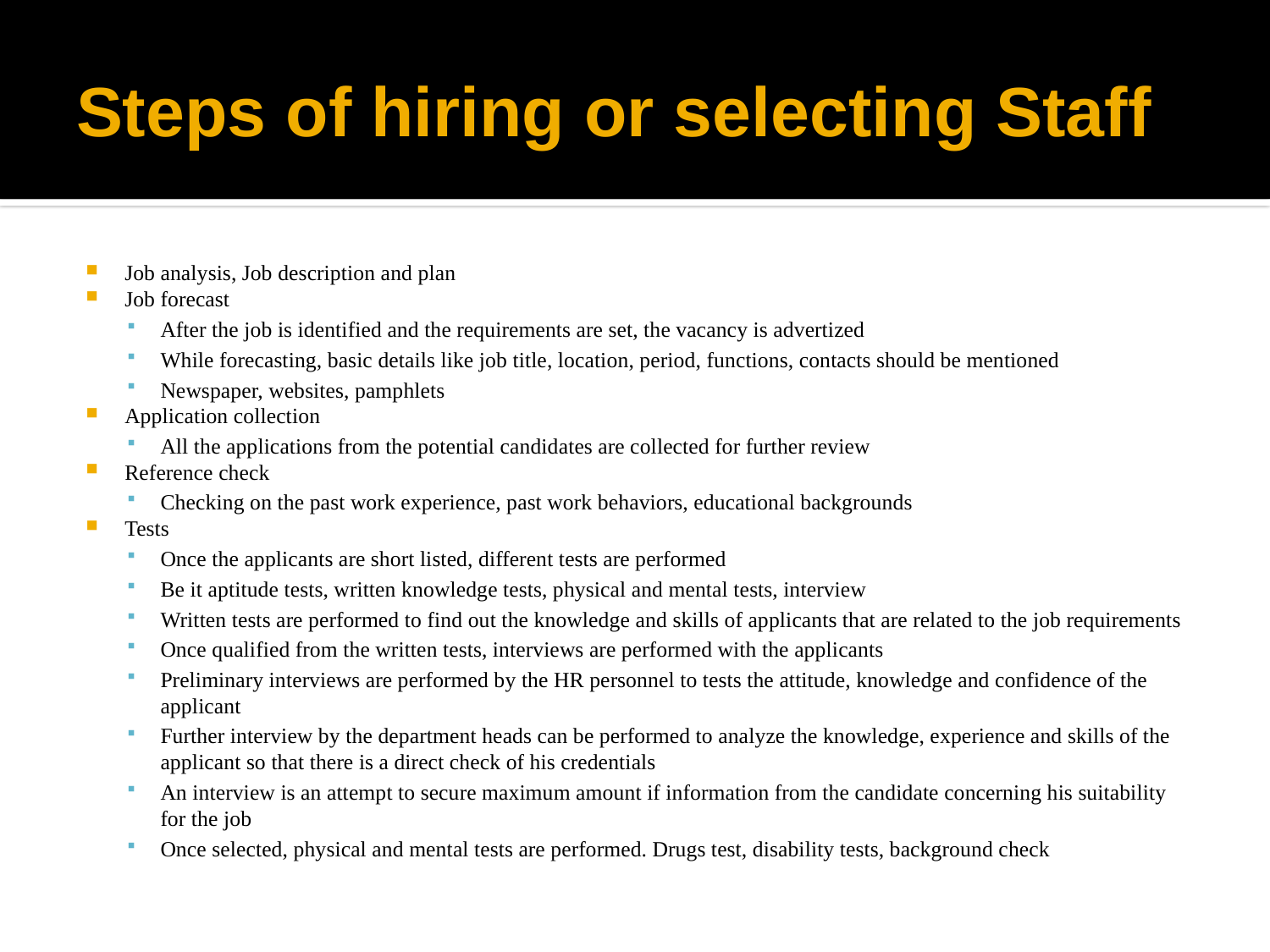

# Steps of hiring or selecting Staff
Job analysis, Job description and plan
Job forecast
After the job is identified and the requirements are set, the vacancy is advertized
While forecasting, basic details like job title, location, period, functions, contacts should be mentioned
Newspaper, websites, pamphlets
Application collection
All the applications from the potential candidates are collected for further review
Reference check
Checking on the past work experience, past work behaviors, educational backgrounds
Tests
Once the applicants are short listed, different tests are performed
Be it aptitude tests, written knowledge tests, physical and mental tests, interview
Written tests are performed to find out the knowledge and skills of applicants that are related to the job requirements
Once qualified from the written tests, interviews are performed with the applicants
Preliminary interviews are performed by the HR personnel to tests the attitude, knowledge and confidence of the applicant
Further interview by the department heads can be performed to analyze the knowledge, experience and skills of the applicant so that there is a direct check of his credentials
An interview is an attempt to secure maximum amount if information from the candidate concerning his suitability for the job
Once selected, physical and mental tests are performed. Drugs test, disability tests, background check